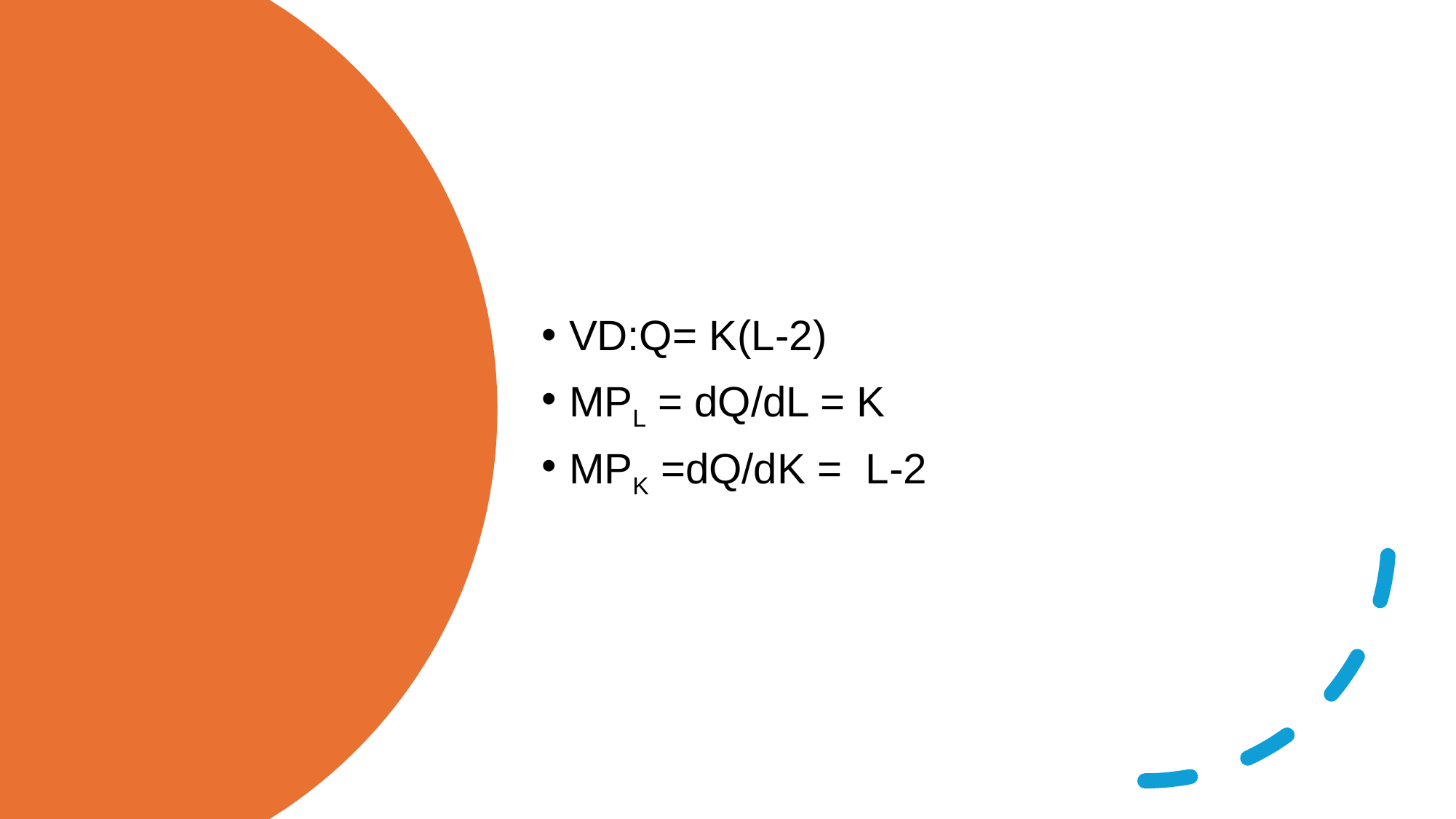

VD:Q= K(L-2)
MPL = dQ/dL = K
MPK =dQ/dK =  L-2